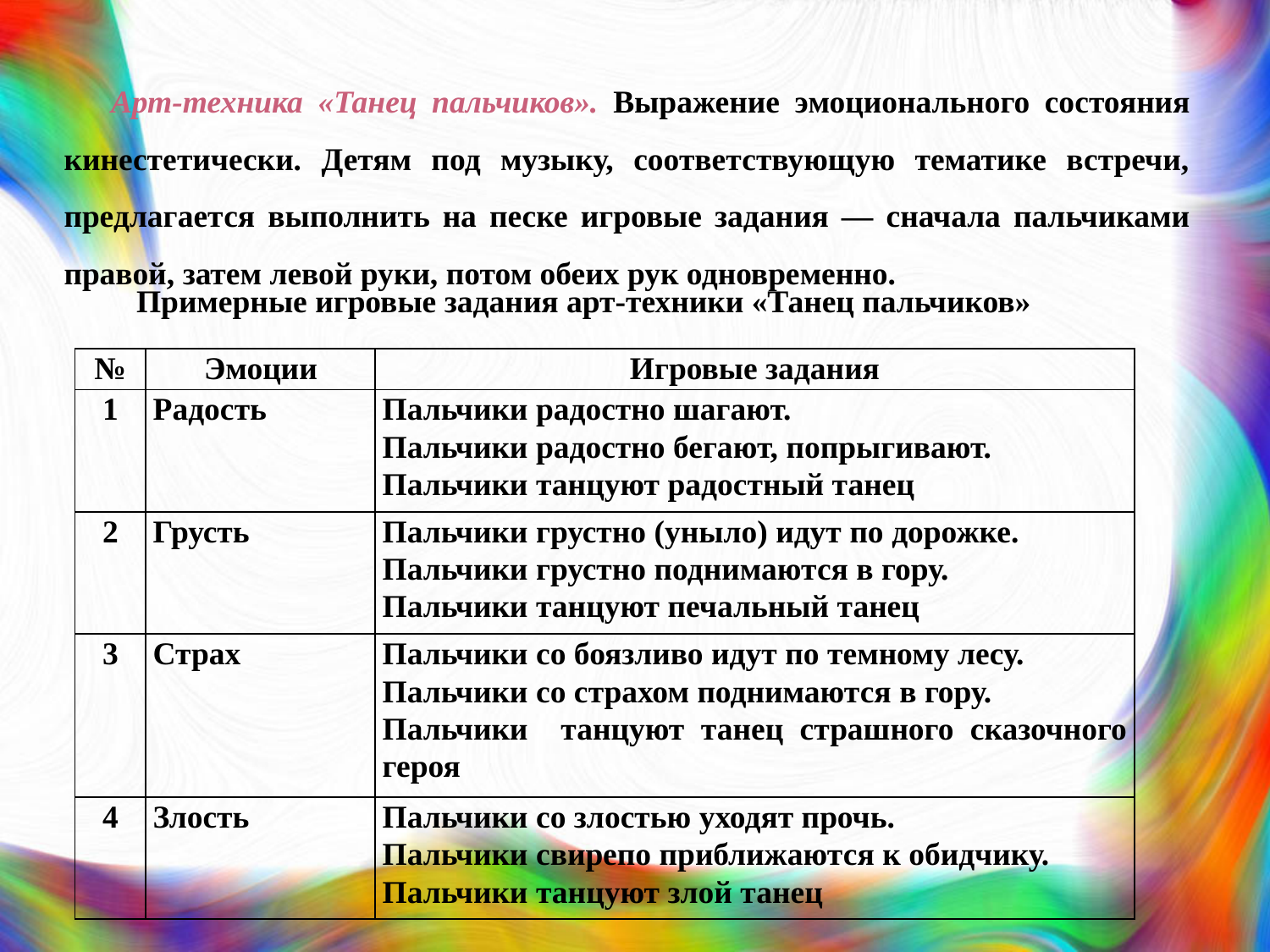

Арт-техника «Танец пальчиков». Выражение эмоционального состояния кинестетически. Детям под музыку, соответствующую тематике встречи, предлагается выполнить на песке игровые задания — сначала пальчиками правой, затем левой руки, потом обеих рук одновременно.
Примерные игровые задания арт-техники «Танец пальчиков»

| № | Эмоции | Игровые задания |
| --- | --- | --- |
| 1 | Радость | Пальчики радостно шагают. Пальчики радостно бегают, попрыгивают. Пальчики танцуют радостный танец |
| 2 | Грусть | Пальчики грустно (уныло) идут по дорожке. Пальчики грустно поднимаются в гору. Пальчики танцуют печальный танец |
| 3 | Страх | Пальчики со боязливо идут по темному лесу. Пальчики со страхом поднимаются в гору. Пальчики танцуют танец страшного сказочного героя |
| 4 | Злость | Пальчики со злостью уходят прочь. Пальчики свирепо приближаются к обидчику. Пальчики танцуют злой танец |